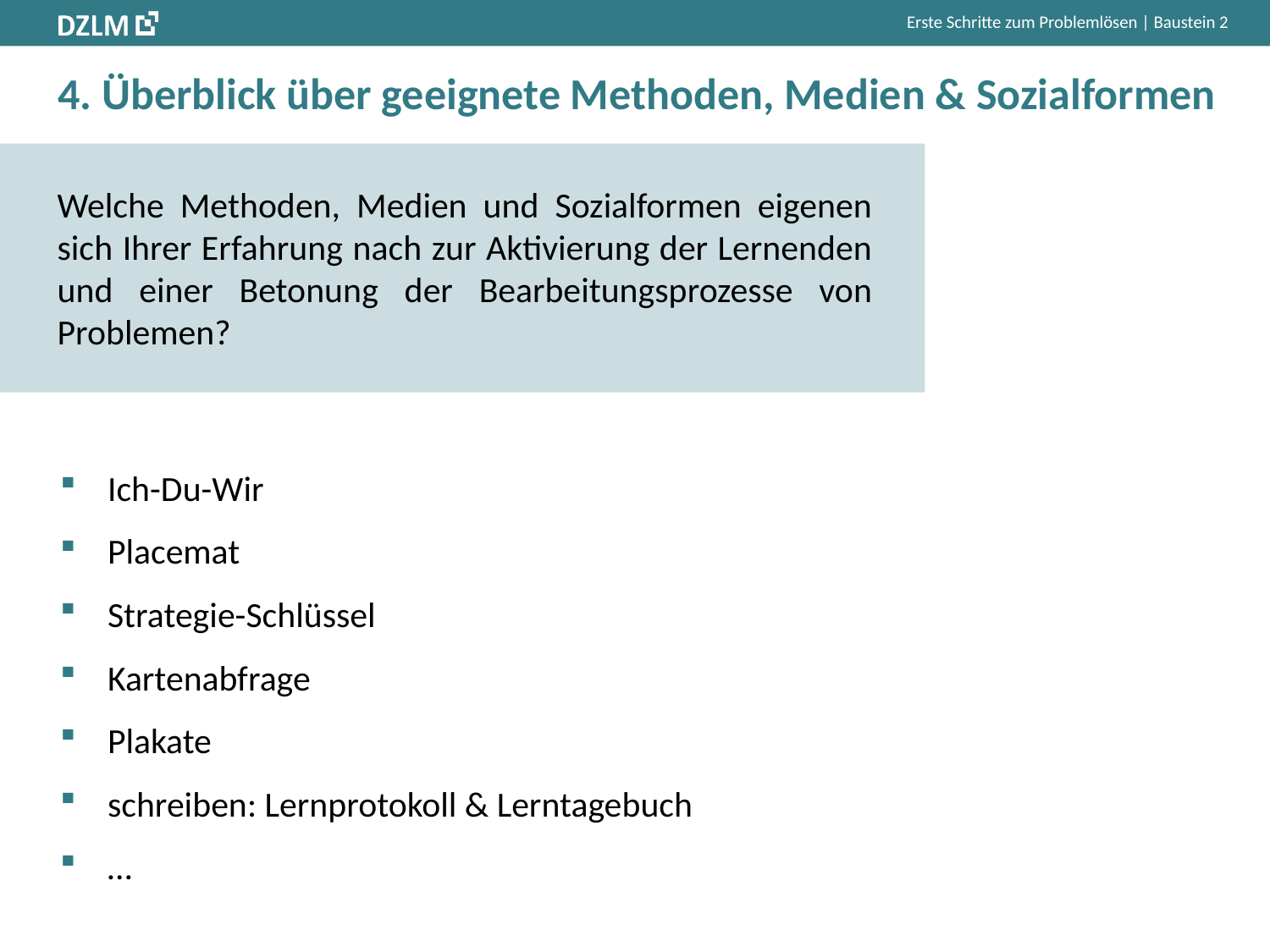

# 4. Überblick über geeignete Methoden, Medien & Sozialformen

Welche Methoden, Medien und Sozialformen eigenen sich Ihrer Erfahrung nach zur Aktivierung der Lernenden und einer Betonung der Bearbeitungsprozesse von Problemen?
Ich-Du-Wir
Placemat
Strategie-Schlüssel
Kartenabfrage
Plakate
schreiben: Lernprotokoll & Lerntagebuch
…